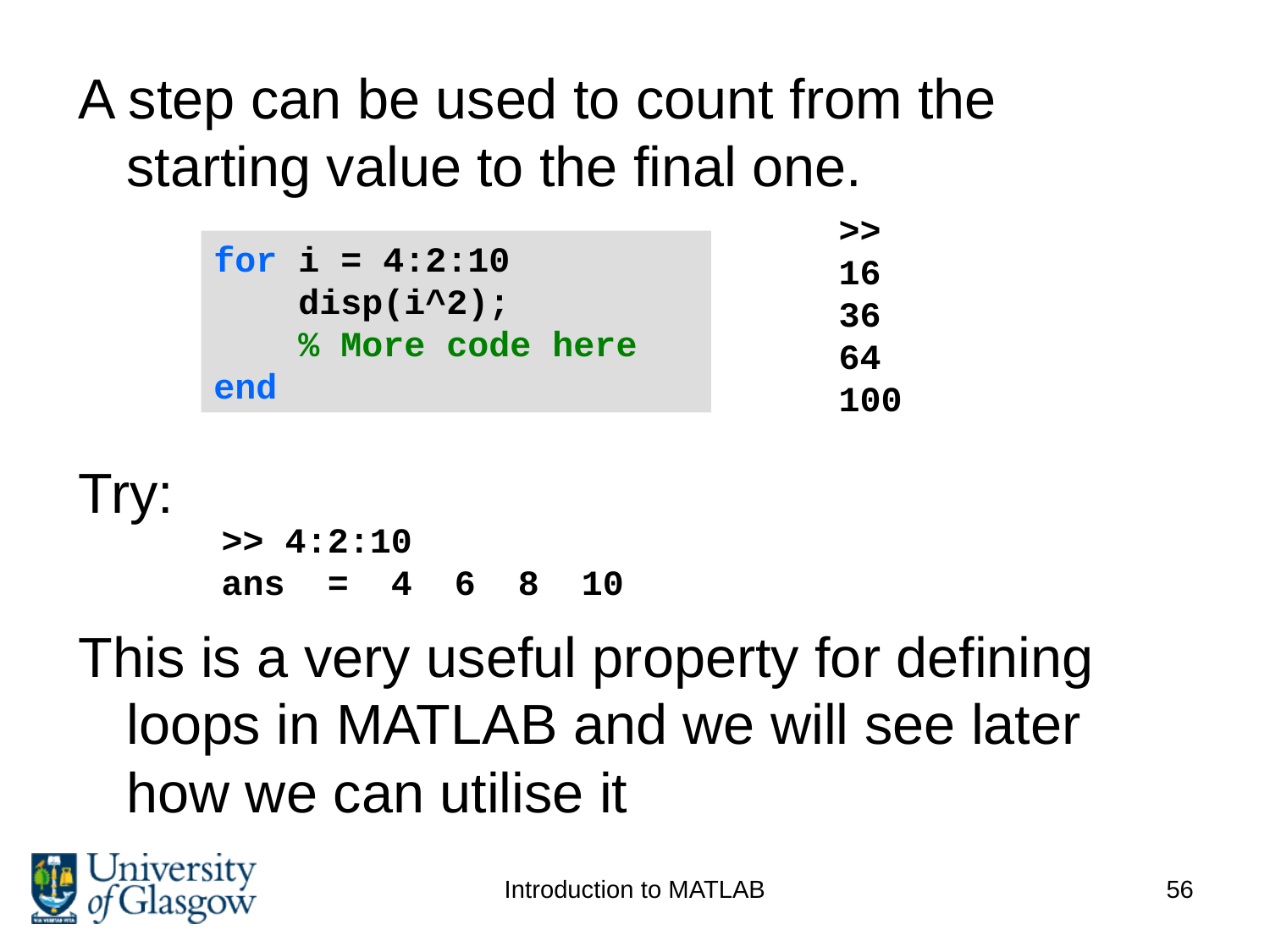

# For loop
A step can be used to count from the starting value to the final one.

Try:

This is a very useful property for defining loops in MATLAB and we will see later how we can utilise it
>>
16
36
64
100
for i = 4:2:10
    disp(i^2);
    % More code here
end
>> 4:2:10
ans  =  4  6  8  10
Introduction to MATLAB
56